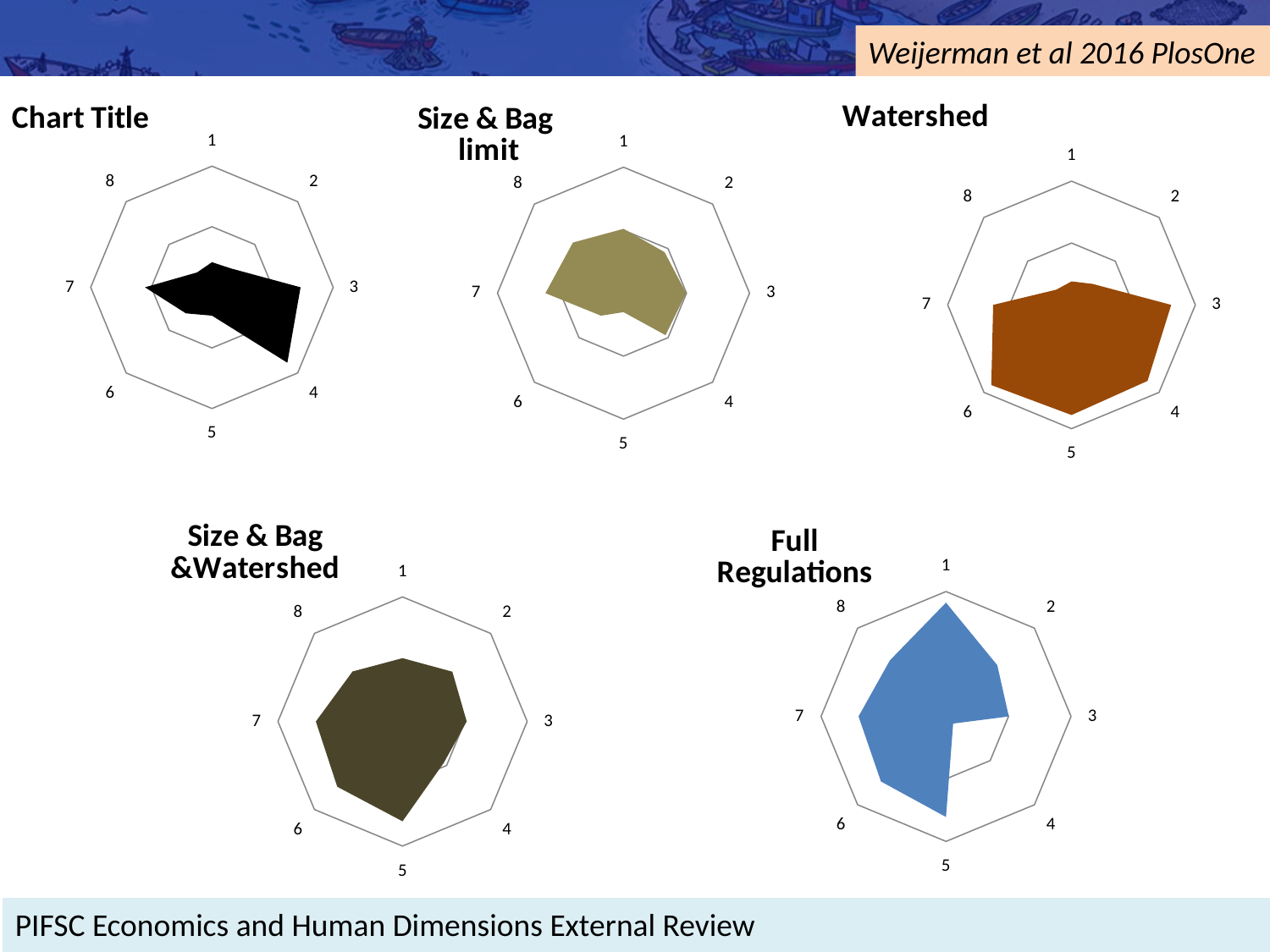

Weijerman et al 2016 PlosOne

### Chart:

| Category |  |
|---|---|

### Chart: Watershed

| Category |  |
|---|---|

### Chart: Size & Bag
limit

| Category |  |
|---|---|

### Chart: Size & Bag
&Watershed

| Category |  |
|---|---|

### Chart: Full
Regulations

| Category |  |
|---|---|
PIFSC Economics and Human Dimensions External Review					Aug 2, 2017